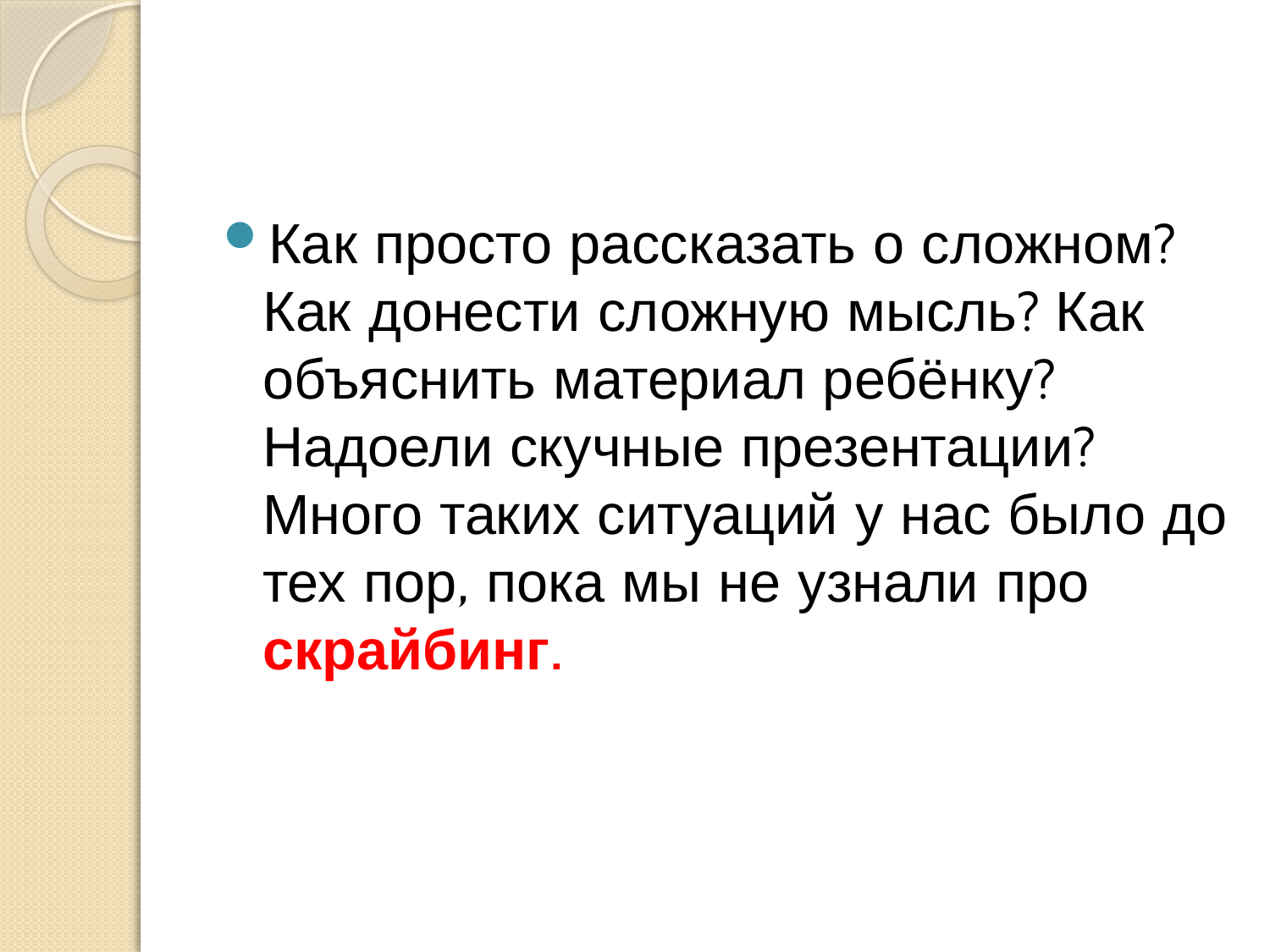

#
Как просто рассказать о сложном? Как донести сложную мысль? Как объяснить материал ребёнку? Надоели скучные презентации? Много таких ситуаций у нас было до тех пор, пока мы не узнали про скрайбинг.